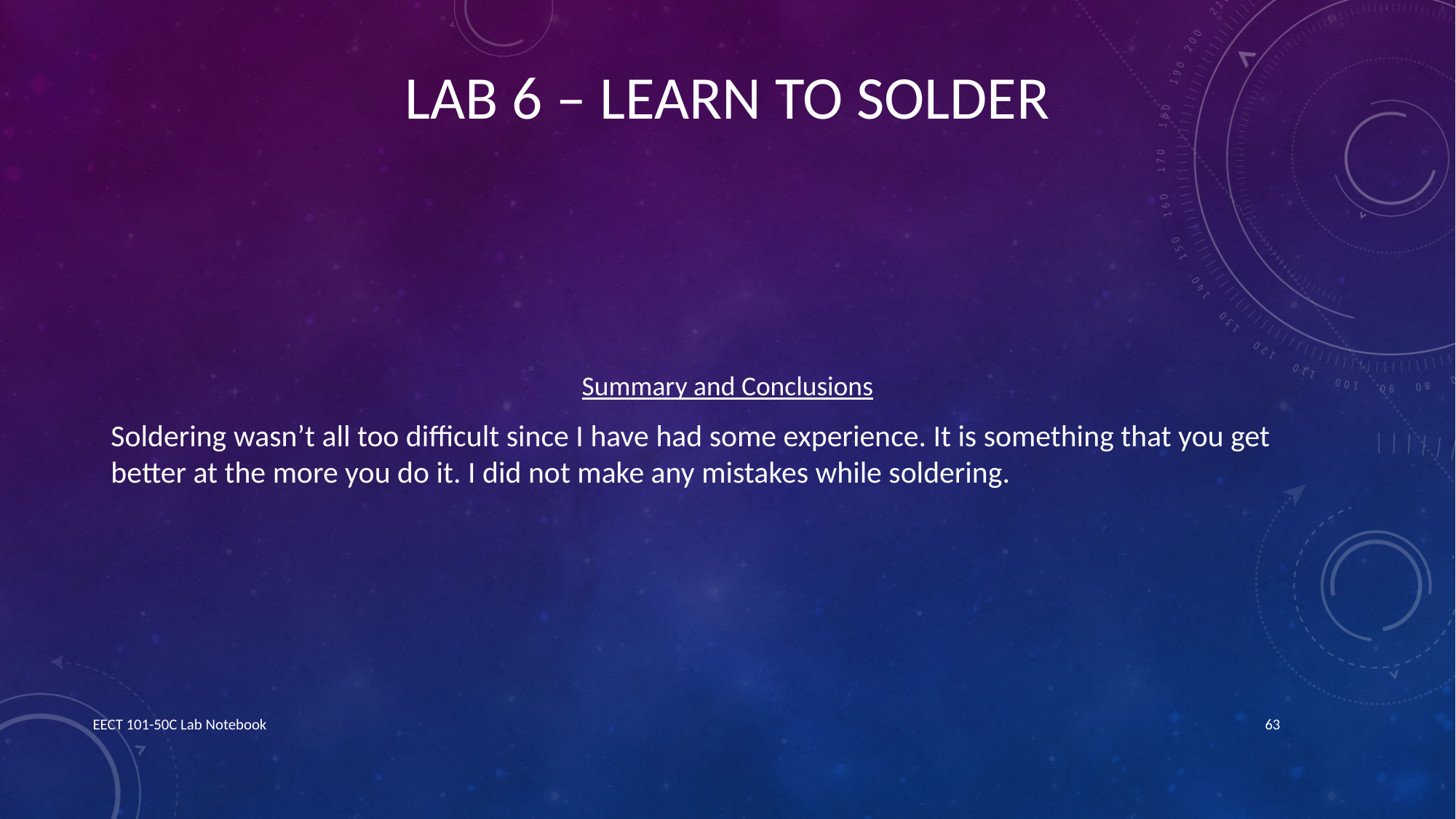

# Lab 6 – Learn to solder
Summary and Conclusions
Soldering wasn’t all too difficult since I have had some experience. It is something that you get better at the more you do it. I did not make any mistakes while soldering.

EECT 101-50C Lab Notebook
63